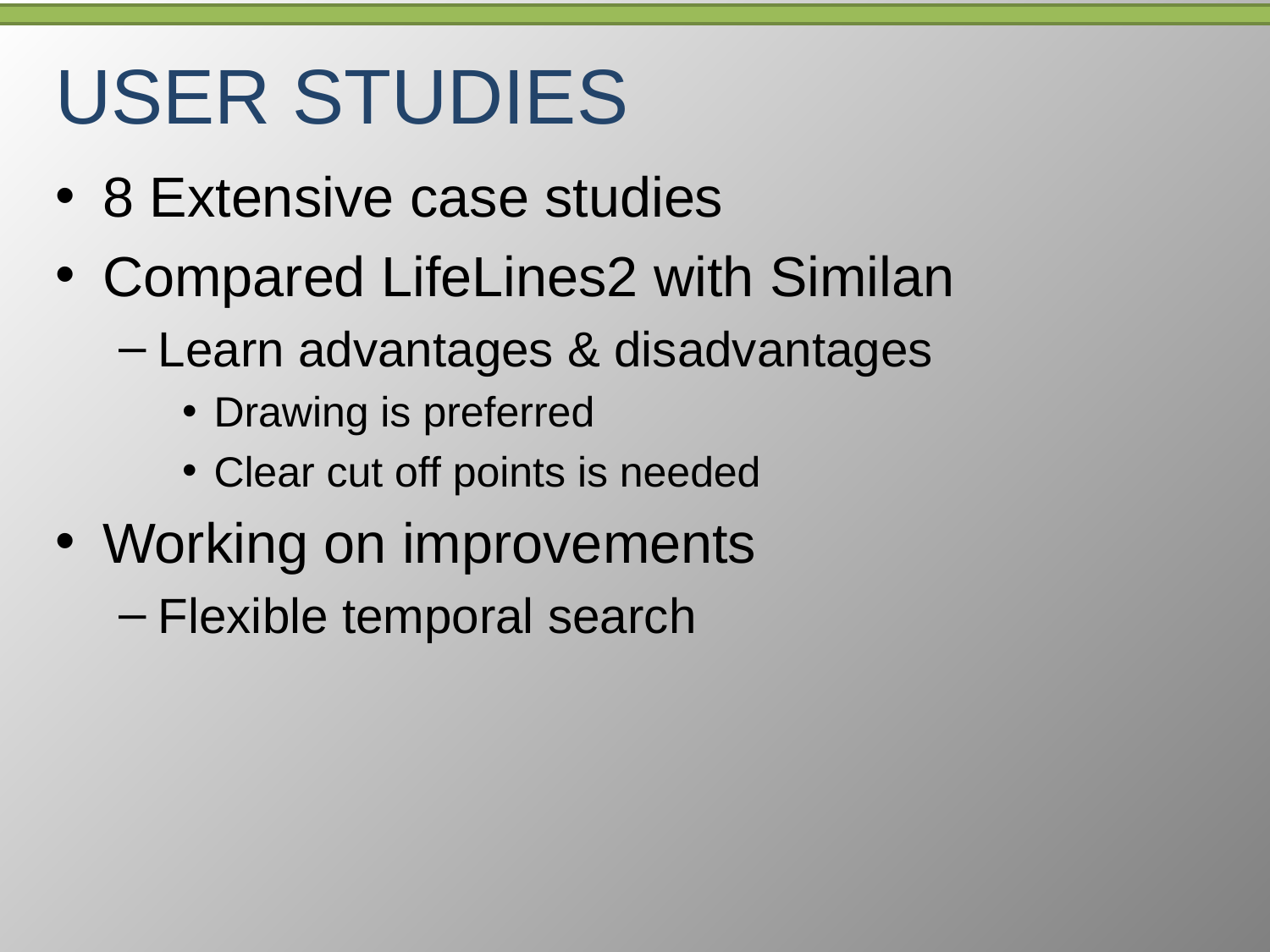

# User studies
8 Extensive case studies
Compared LifeLines2 with Similan
Learn advantages & disadvantages
Drawing is preferred
Clear cut off points is needed
Working on improvements
Flexible temporal search